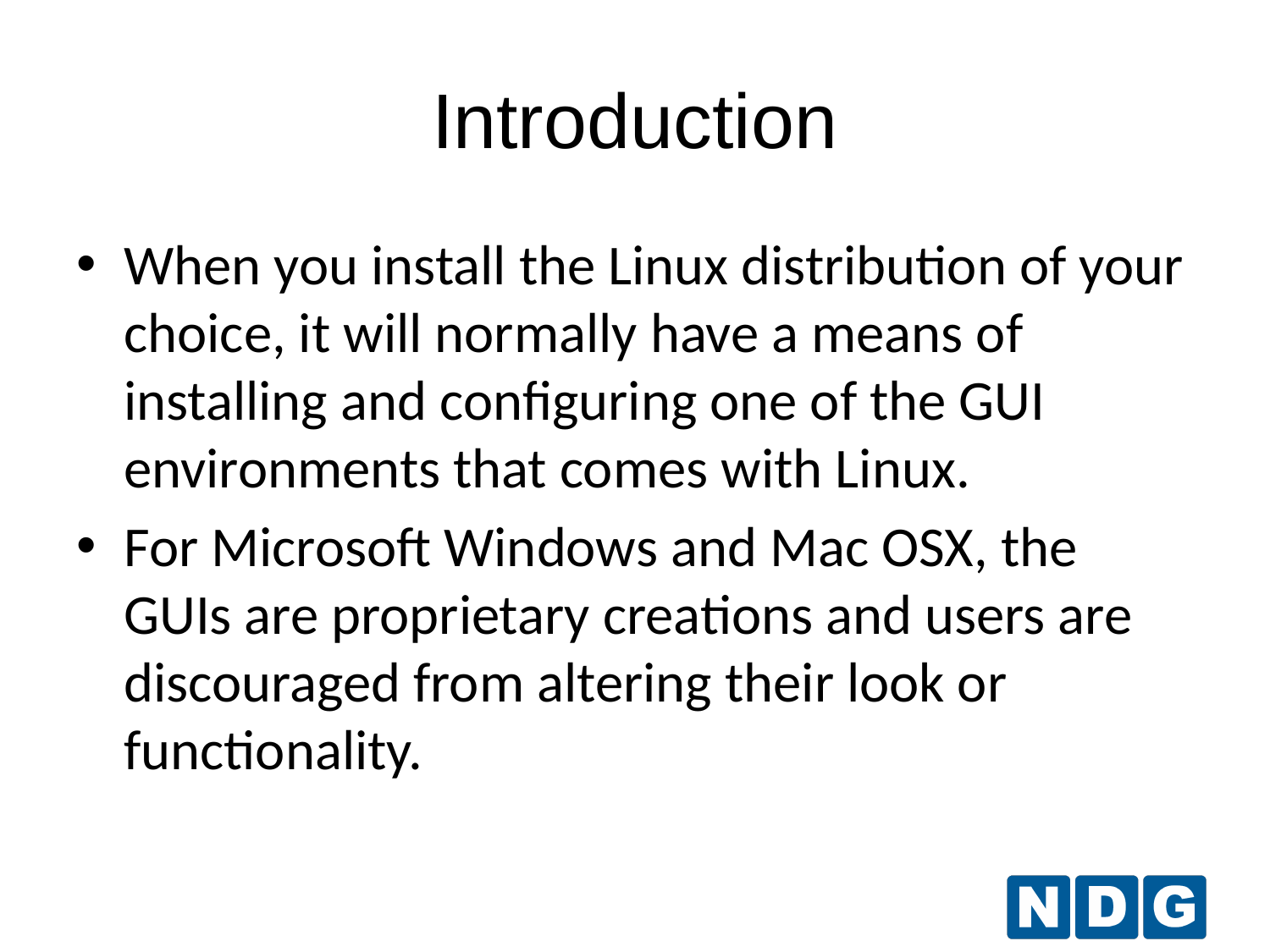

Introduction
When you install the Linux distribution of your choice, it will normally have a means of installing and configuring one of the GUI environments that comes with Linux.
For Microsoft Windows and Mac OSX, the GUIs are proprietary creations and users are discouraged from altering their look or functionality.